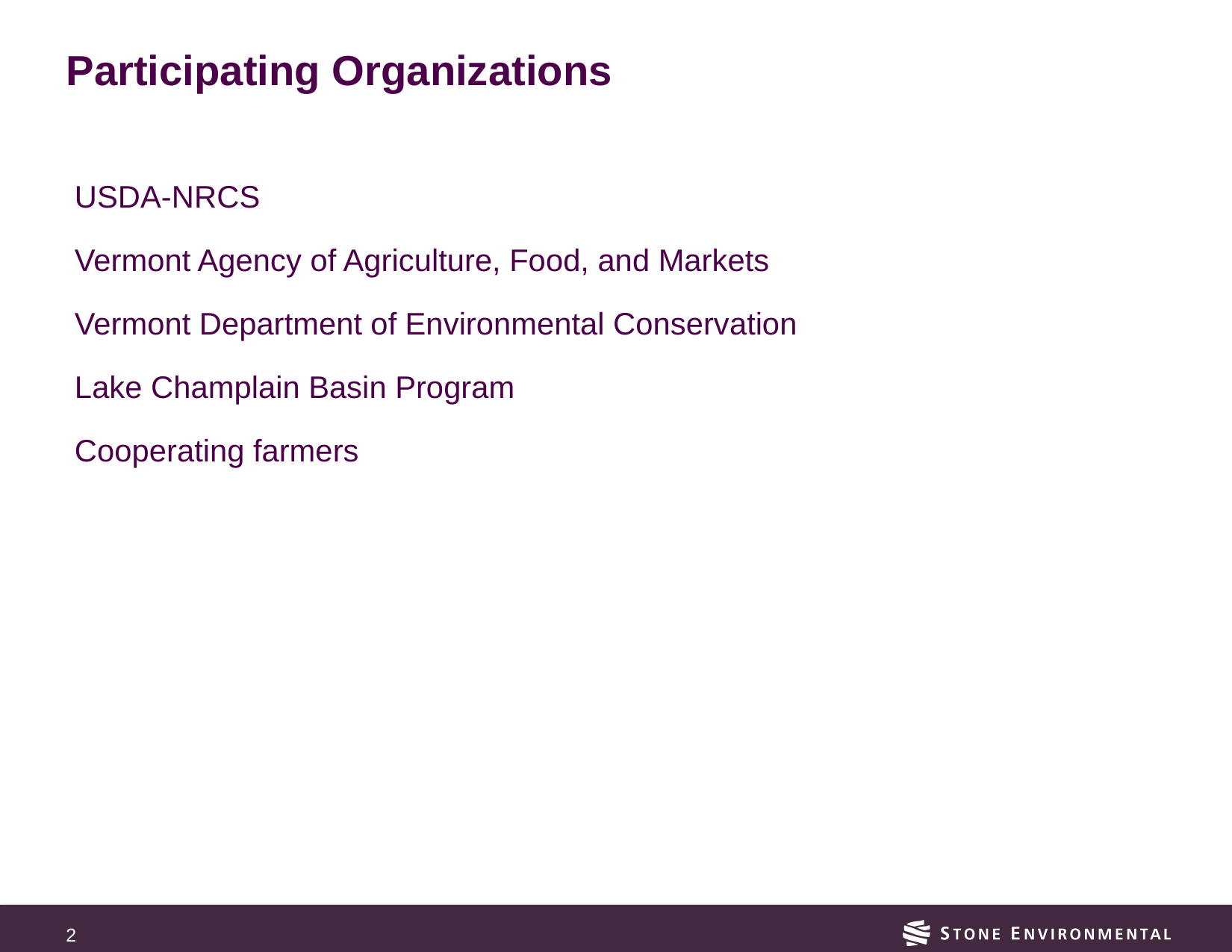

# Participating Organizations
USDA-NRCS
Vermont Agency of Agriculture, Food, and Markets
Vermont Department of Environmental Conservation
Lake Champlain Basin Program
Cooperating farmers